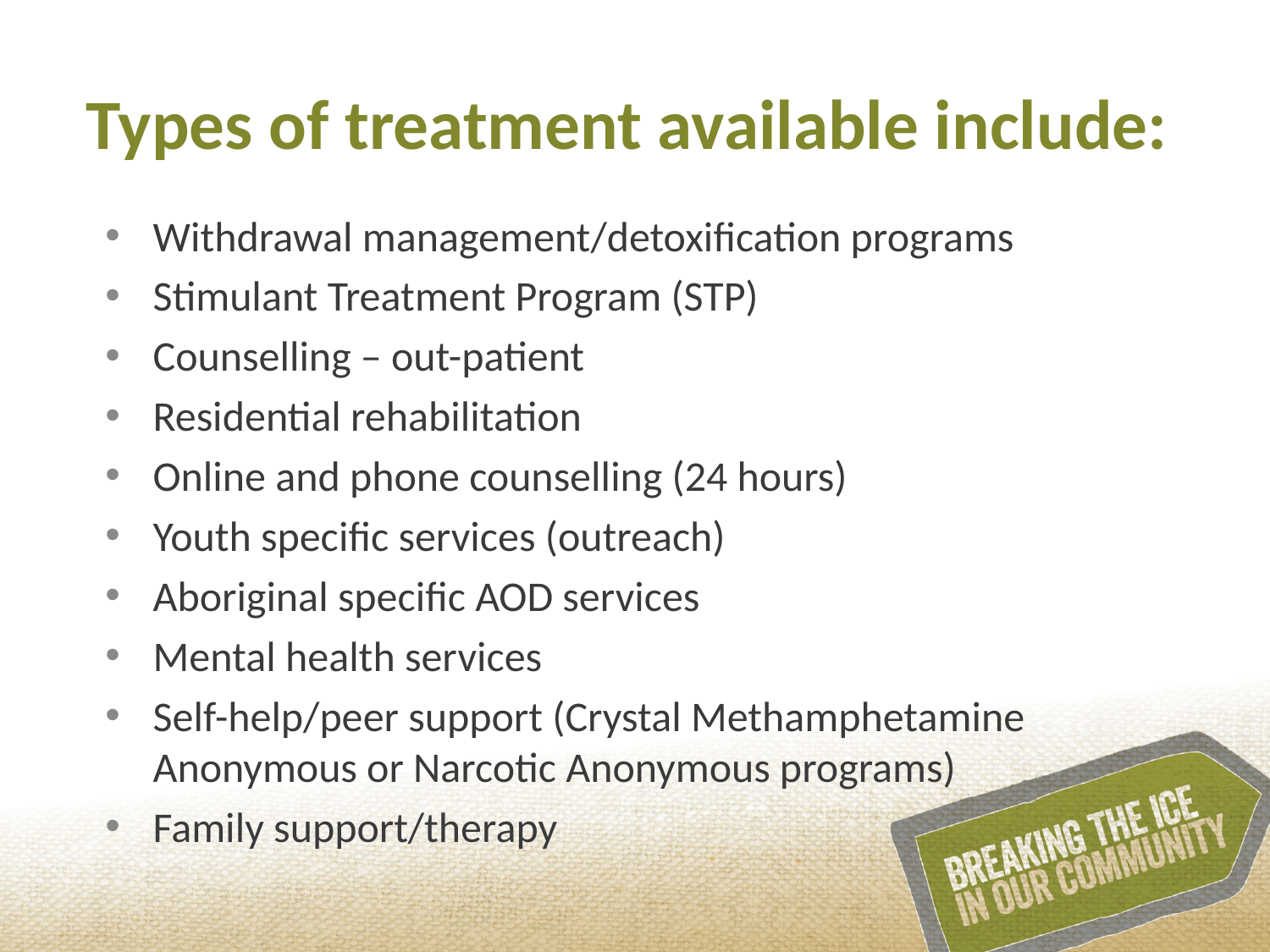

# Types of treatment available include:
Withdrawal management/detoxification programs
Stimulant Treatment Program (STP)
Counselling – out-patient
Residential rehabilitation
Online and phone counselling (24 hours)
Youth specific services (outreach)
Aboriginal specific AOD services
Mental health services
Self-help/peer support (Crystal Methamphetamine Anonymous or Narcotic Anonymous programs)
Family support/therapy